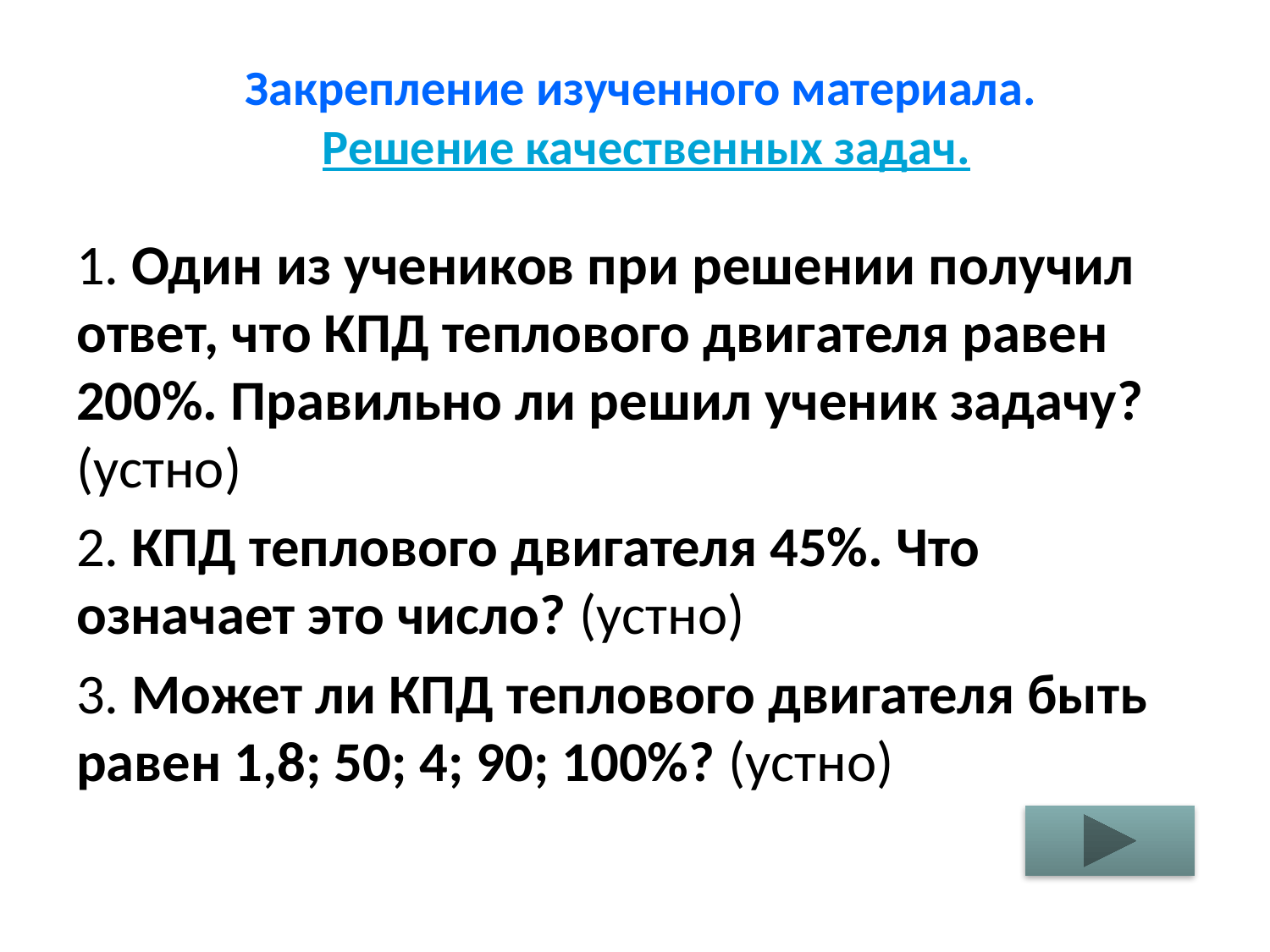

# Закрепление изученного материала. Решение качественных задач.
1. Один из учеников при решении получил ответ, что КПД теплового двигателя равен 200%. Правильно ли решил ученик задачу? (устно)
2. КПД теплового двигателя 45%. Что означает это число? (устно)
3. Может ли КПД теплового двигателя быть равен 1,8; 50; 4; 90; 100%? (устно)